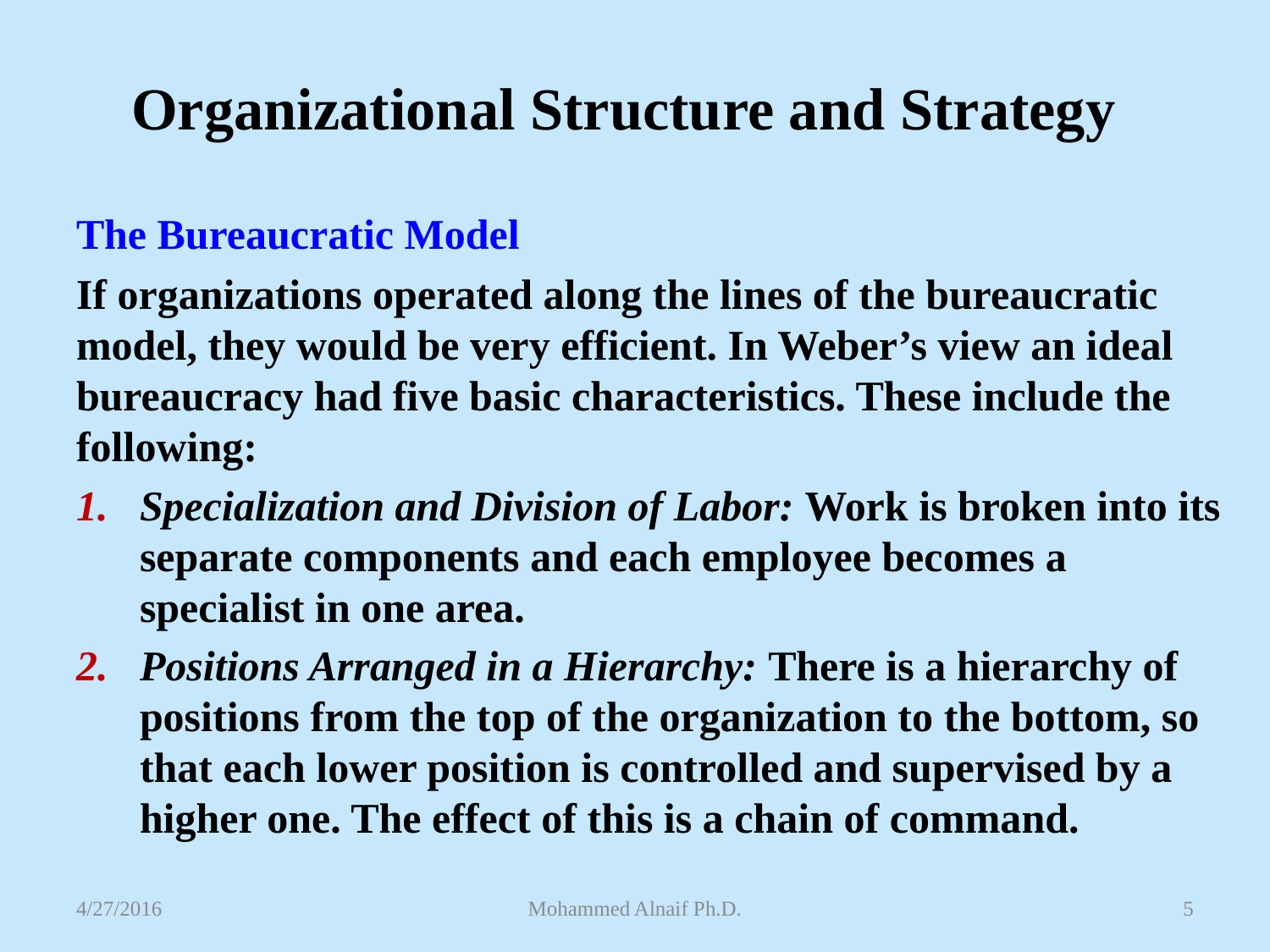

# Organizational Structure and Strategy
The Bureaucratic Model
If organizations operated along the lines of the bureaucratic model, they would be very efficient. In Weber’s view an ideal bureaucracy had five basic characteristics. These include the following:
Specialization and Division of Labor: Work is broken into its separate components and each employee becomes a specialist in one area.
Positions Arranged in a Hierarchy: There is a hierarchy of positions from the top of the organization to the bottom, so that each lower position is controlled and supervised by a higher one. The effect of this is a chain of command.
4/27/2016
Mohammed Alnaif Ph.D.
5